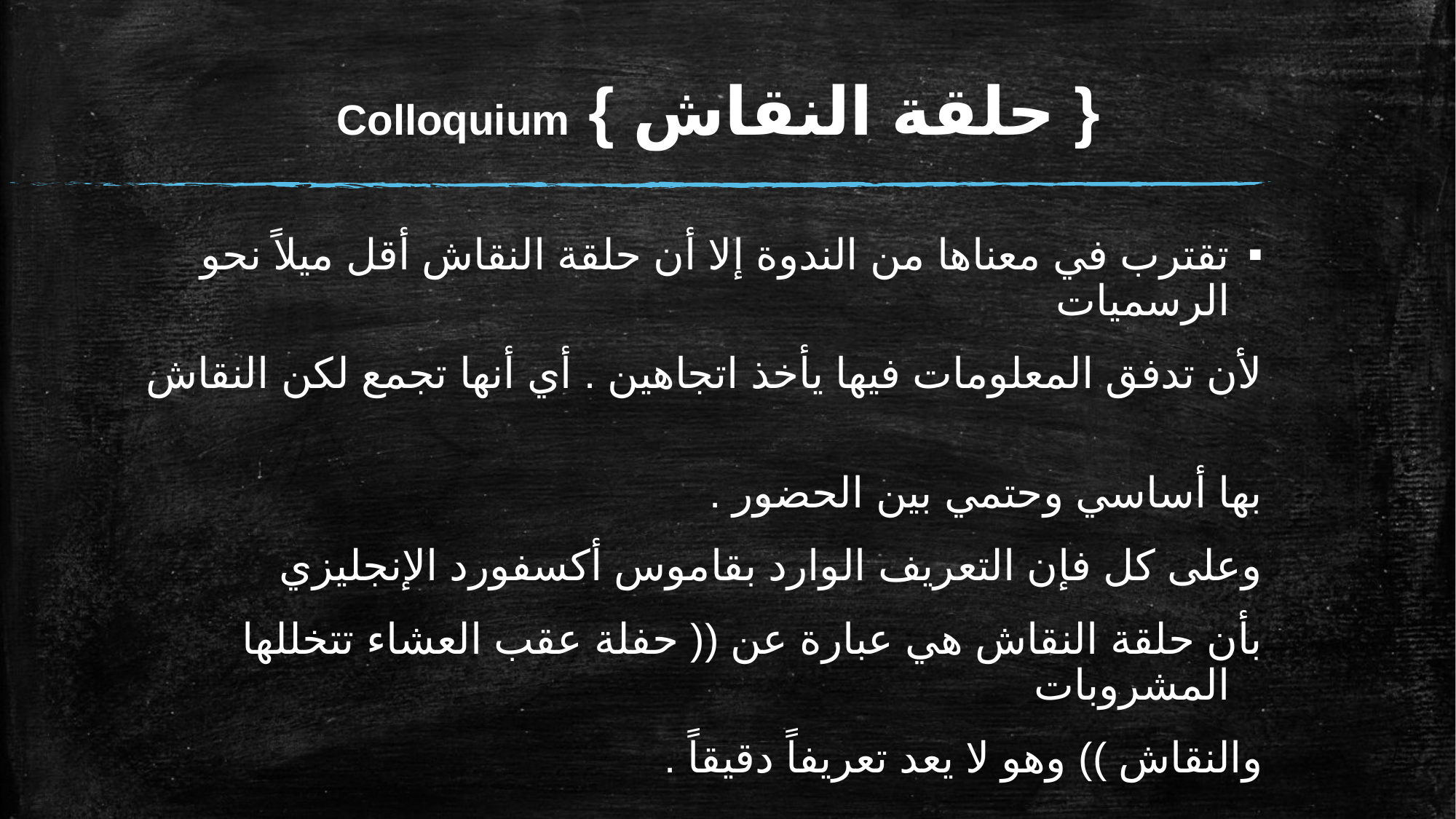

# { حلقة النقاش } Colloquium
تقترب في معناها من الندوة إلا أن حلقة النقاش أقل ميلاً نحو الرسميات
لأن تدفق المعلومات فيها يأخذ اتجاهين . أي أنها تجمع لكن النقاش
بها أساسي وحتمي بين الحضور .
وعلى كل فإن التعريف الوارد بقاموس أكسفورد الإنجليزي
بأن حلقة النقاش هي عبارة عن (( حفلة عقب العشاء تتخللها المشروبات
والنقاش )) وهو لا يعد تعريفاً دقيقاً .